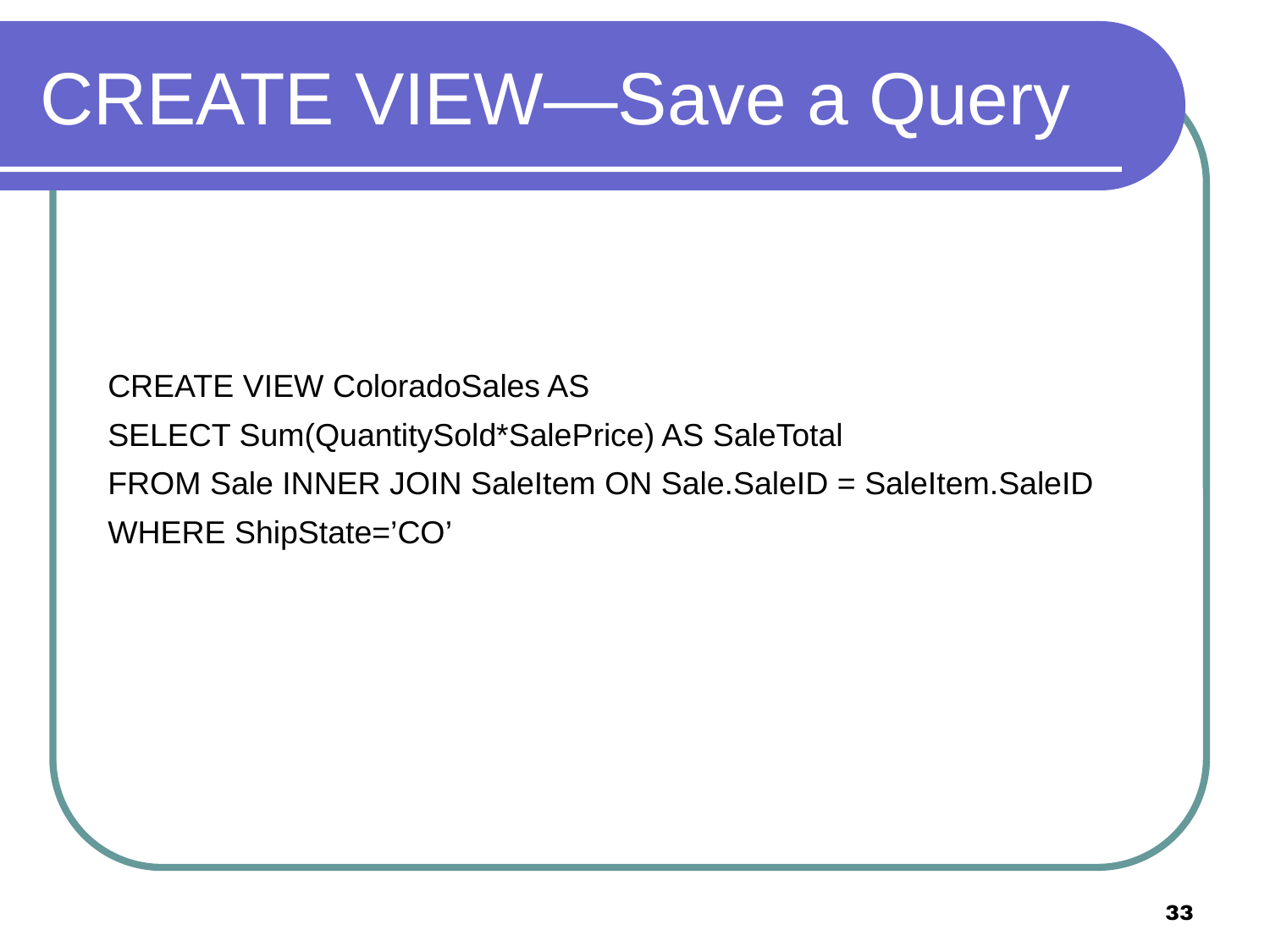

# CREATE VIEW—Save a Query
CREATE VIEW ColoradoSales AS
SELECT Sum(QuantitySold*SalePrice) AS SaleTotal
FROM Sale INNER JOIN SaleItem ON Sale.SaleID = SaleItem.SaleID
WHERE ShipState=’CO’
33